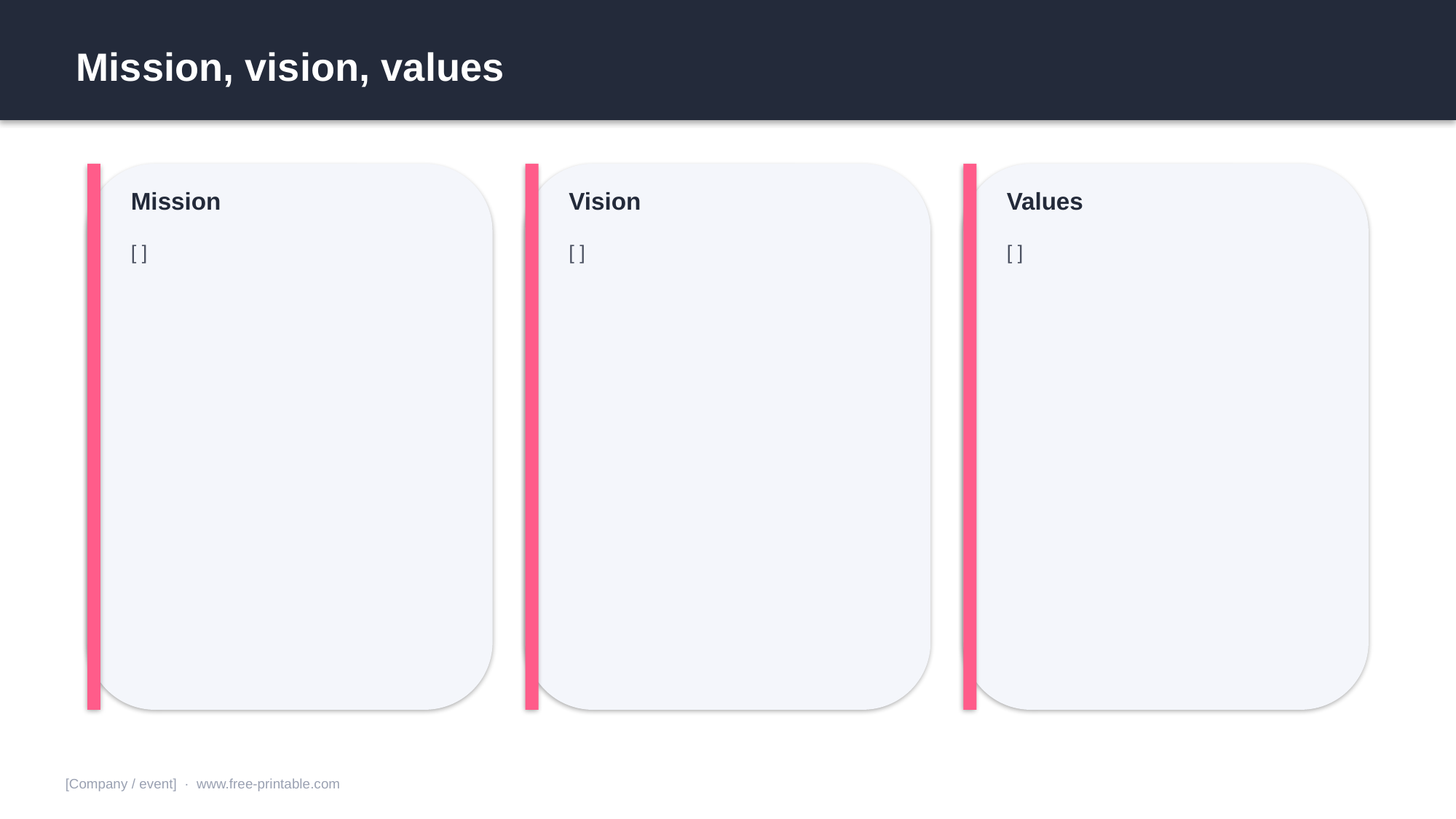

Mission, vision, values

Mission
Vision
Values
[ ]
[ ]
[ ]
[Company / event]  ·  www.free-printable.com